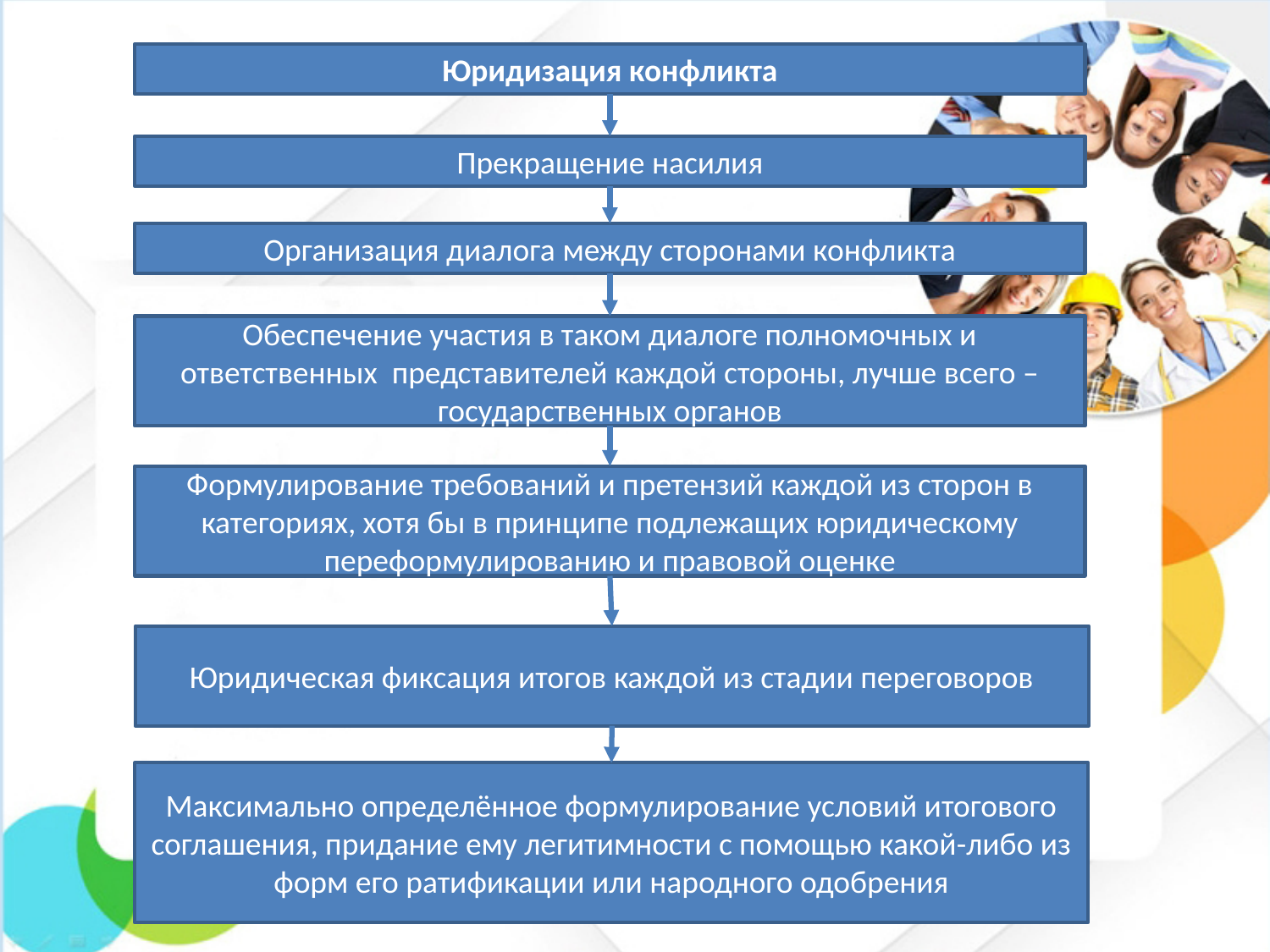

Юридизация конфликта
Прекращение насилия
Организация диалога между сторонами конфликта
Обеспечение участия в таком диалоге полномочных и ответственных  представителей каждой стороны, лучше всего – государственных органов
Формулирование требований и претензий каждой из сторон в категориях, хотя бы в принципе подлежащих юридическому переформулированию и правовой оценке
Юридическая фиксация итогов каждой из стадии переговоров
Максимально определённое формулирование условий итогового соглашения, придание ему легитимности с помощью какой-либо из форм его ратификации или народного одобрения